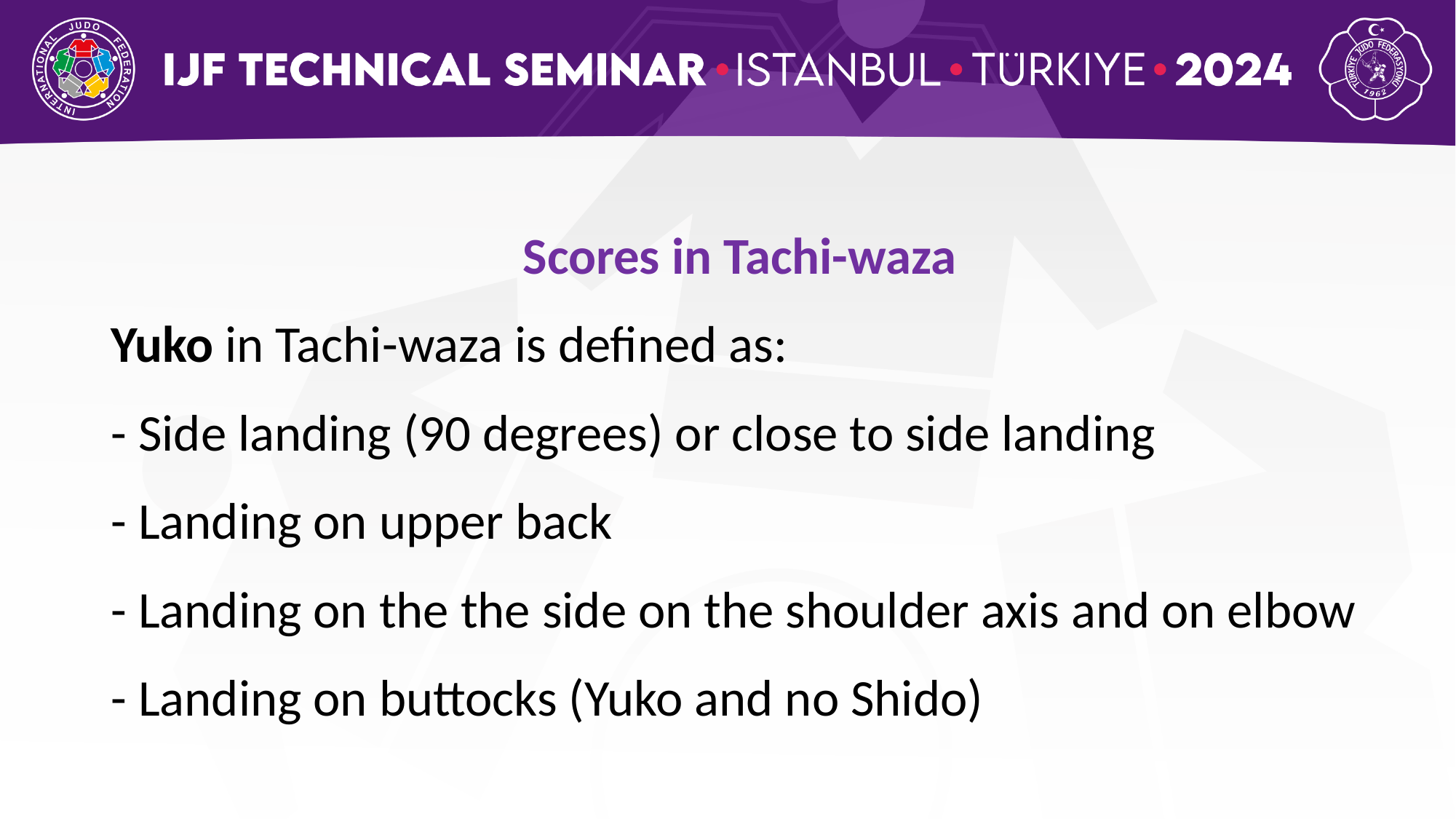

Scores in Tachi-waza
Yuko in Tachi-waza is defined as:
- Side landing (90 degrees) or close to side landing
- Landing on upper back
- Landing on the the side on the shoulder axis and on elbow
- Landing on buttocks (Yuko and no Shido)